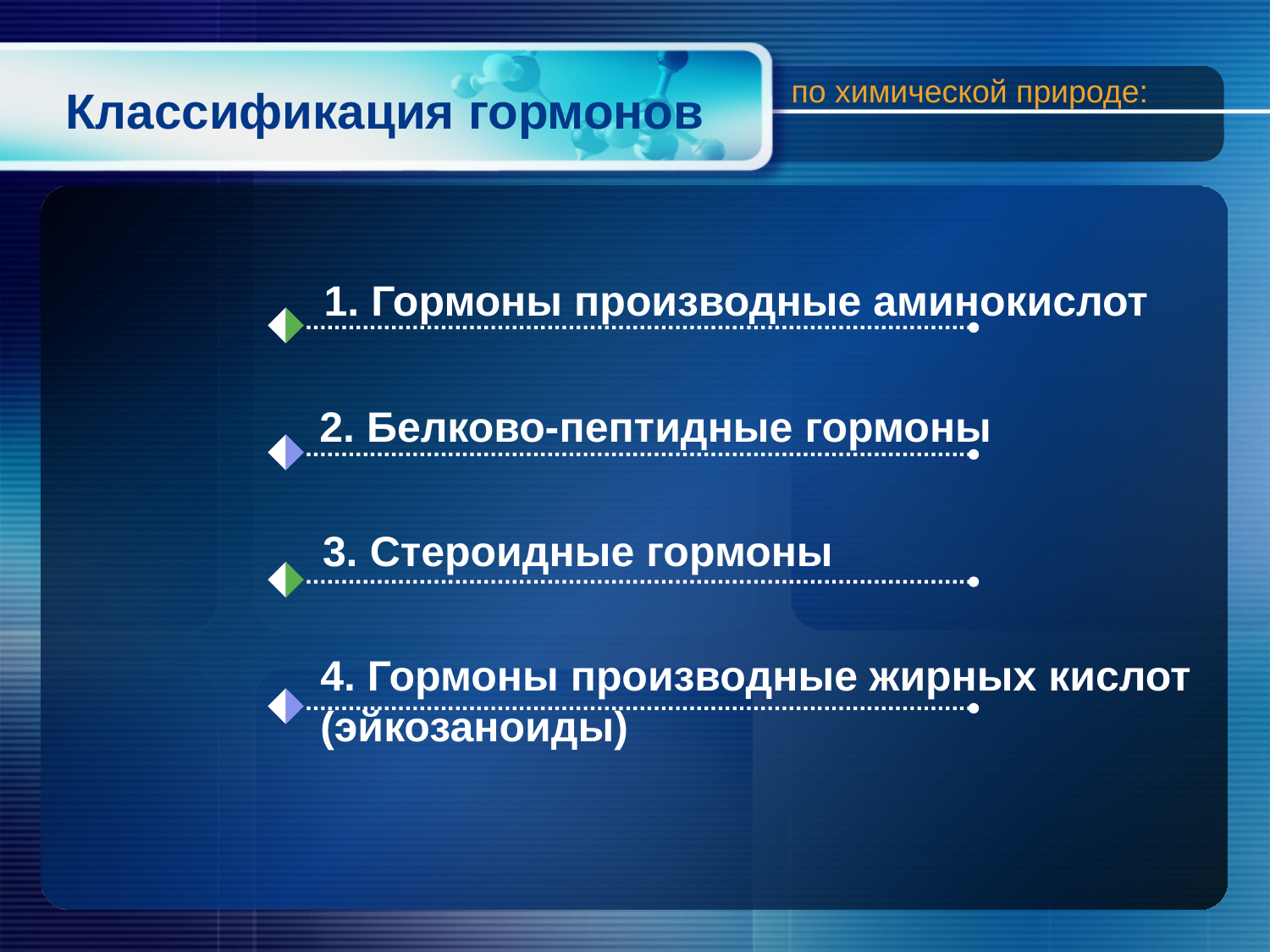

по химической природе:
# Классификация гормонов
1. Гормоны производные аминокислот

2. Белково-пептидные гормоны

3. Стероидные гормоны

4. Гормоны производные жирных кислот
(эйкозаноиды)